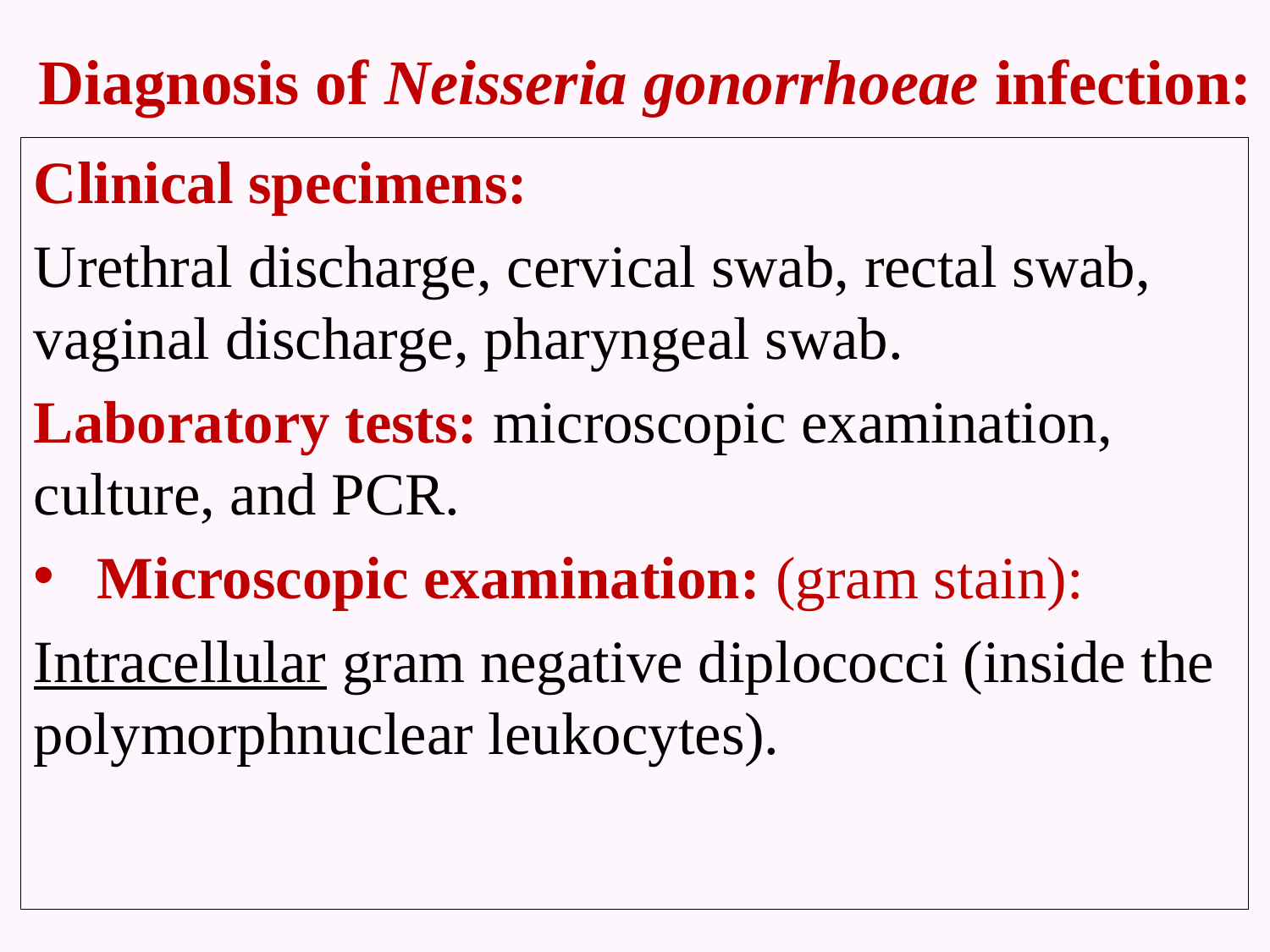

# Diagnosis of Neisseria gonorrhoeae infection:
Clinical specimens:
Urethral discharge, cervical swab, rectal swab, vaginal discharge, pharyngeal swab.
Laboratory tests: microscopic examination, culture, and PCR.
Microscopic examination: (gram stain):
Intracellular gram negative diplococci (inside the polymorphnuclear leukocytes).